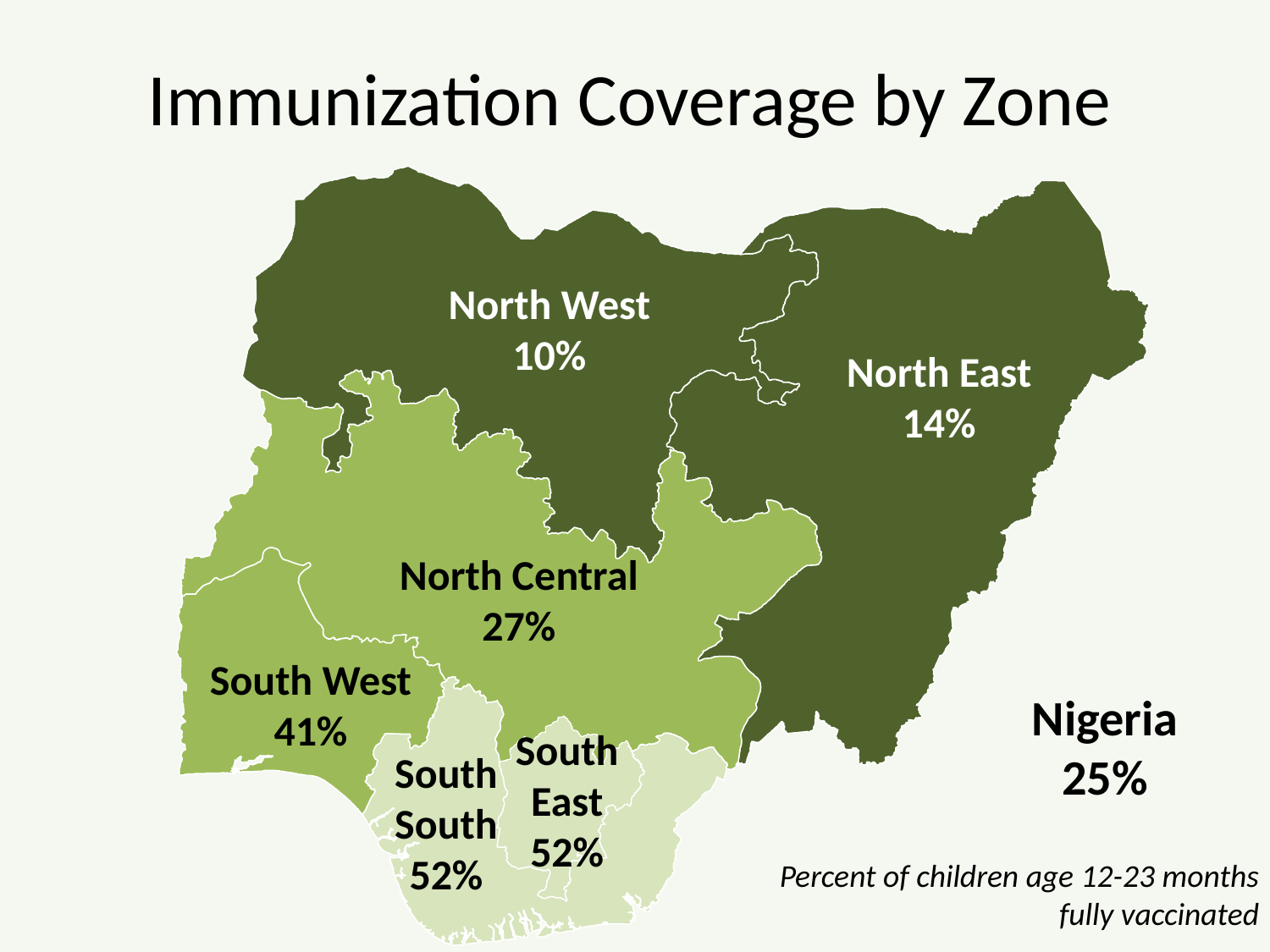

# Immunization Coverage by Zone

North West
10%
North East
14%
North Central
27%
South West
41%
Nigeria
25%
South
East
52%
South
South
52%
Percent of children age 12-23 months fully vaccinated